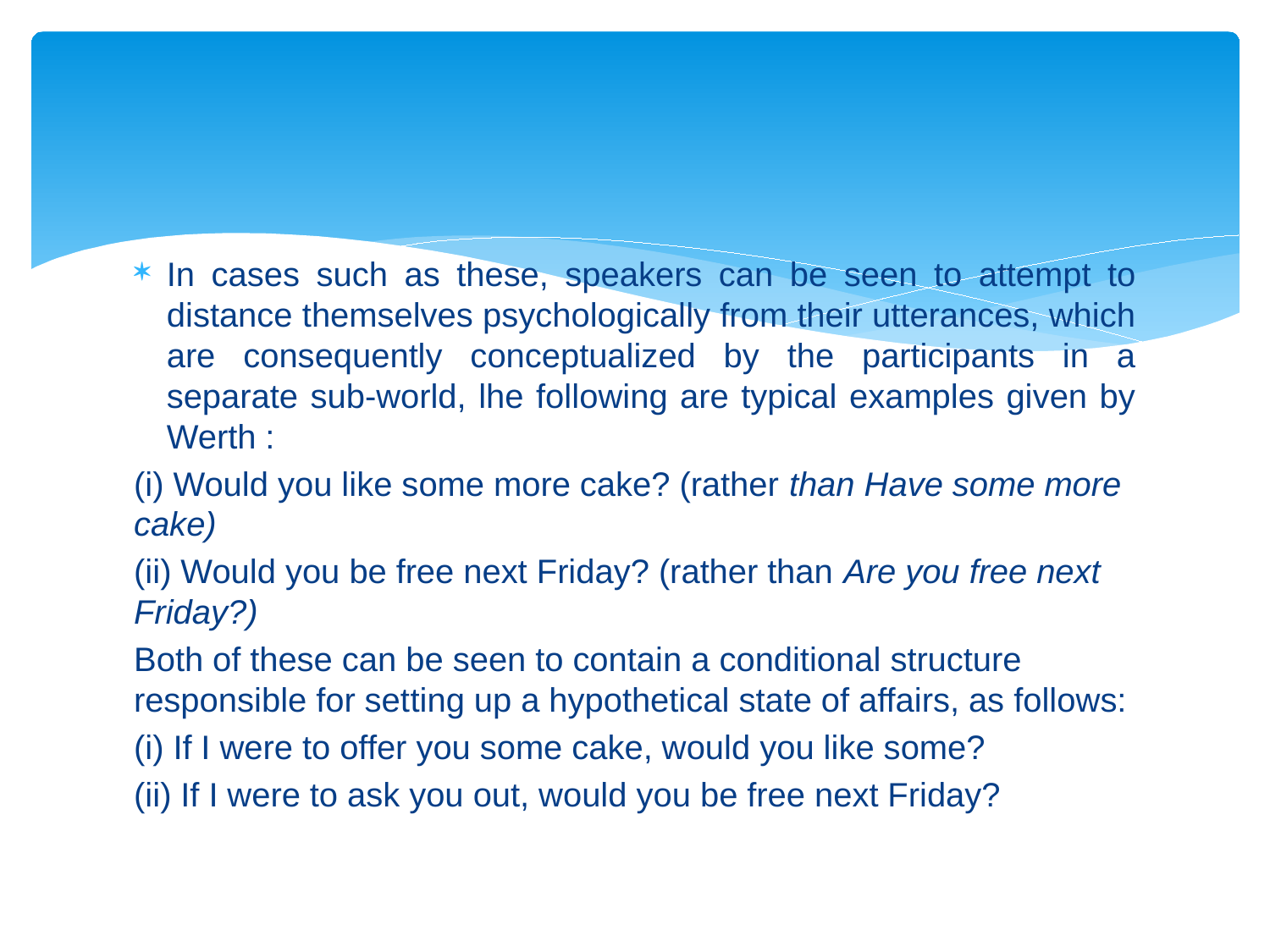

#
In cases such as these, speakers can be seen to attempt to distance themselves psychologically from their utterances, which are consequently conceptualized by the participants in a separate sub-world, lhe following are typical examples given by Werth :
(i) Would you like some more cake? (rather than Have some more cake)
(ii) Would you be free next Friday? (rather than Are you free next Friday?)
Both of these can be seen to contain a conditional structure responsible for set­ting up a hypothetical state of affairs, as follows:
(i) If I were to offer you some cake, would you like some?
(ii) If I were to ask you out, would you be free next Friday?